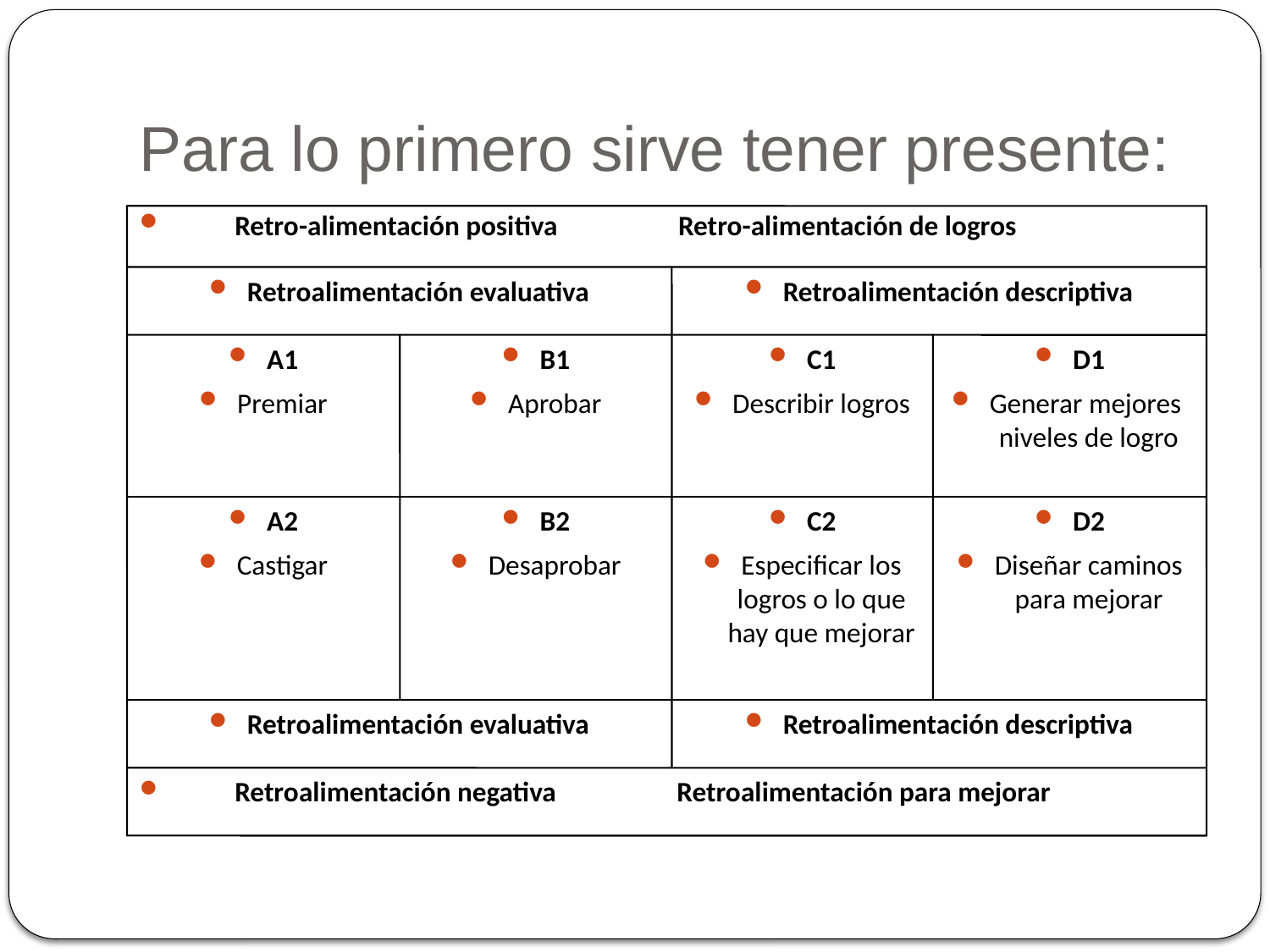

# Para lo primero sirve tener presente:
         Retro-alimentación positiva                   Retro-alimentación de logros

Retroalimentación evaluativa

Retroalimentación descriptiva

A1
Premiar

B1
Aprobar

C1
Describir logros
D1
Generar mejores  niveles de logro

A2
Castigar

B2
Desaprobar
C2
Especificar los logros o lo que hay que mejorar
D2
Diseñar caminos para mejorar
Retroalimentación evaluativa

Retroalimentación descriptiva
         Retroalimentación negativa                   Retroalimentación para mejorar